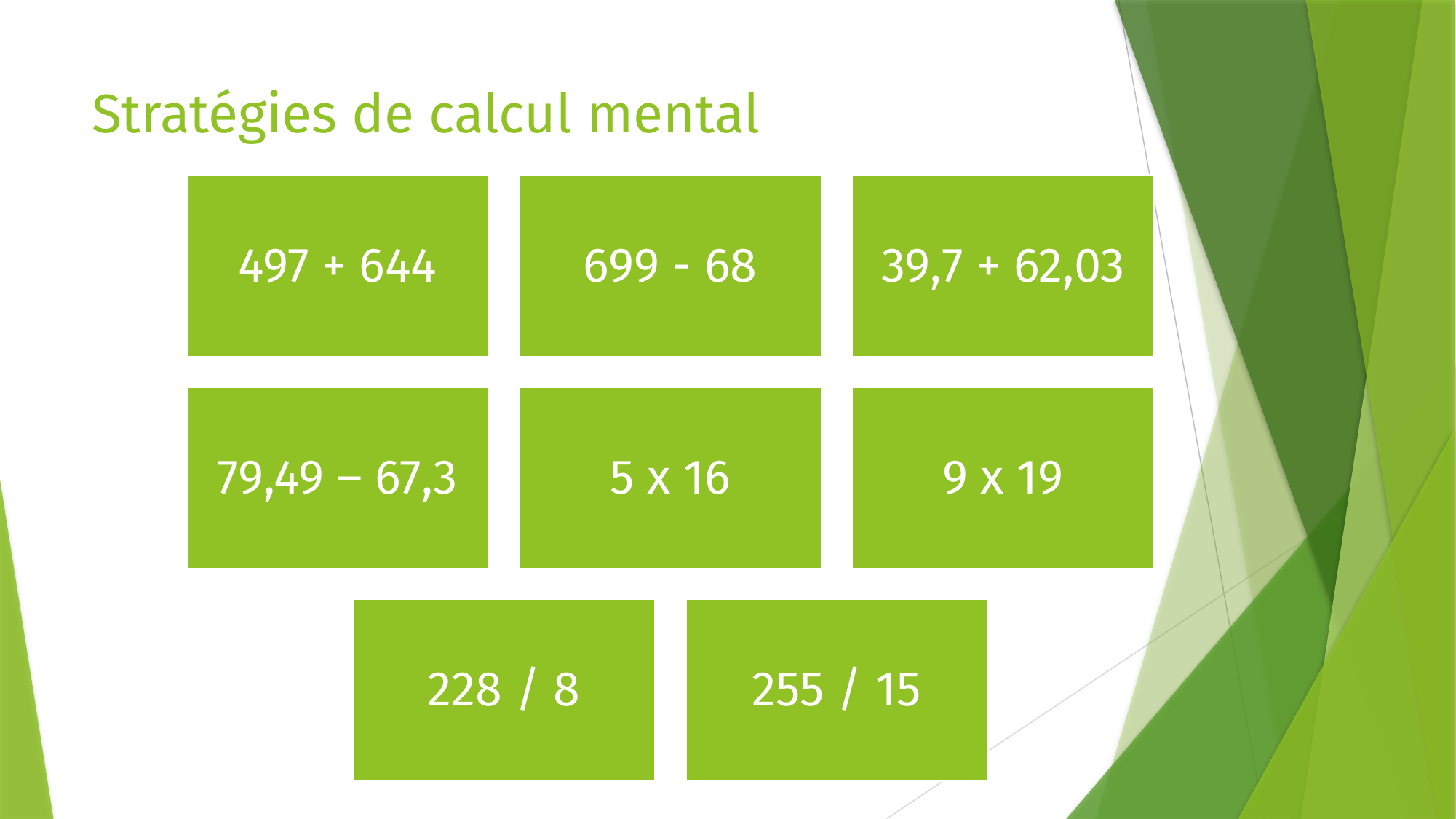

# Stratégies de calcul mental
497 + 644
699 - 68
39,7 + 62,03
79,49 – 67,3
5 x 16
9 x 19
228 / 8
255 / 15